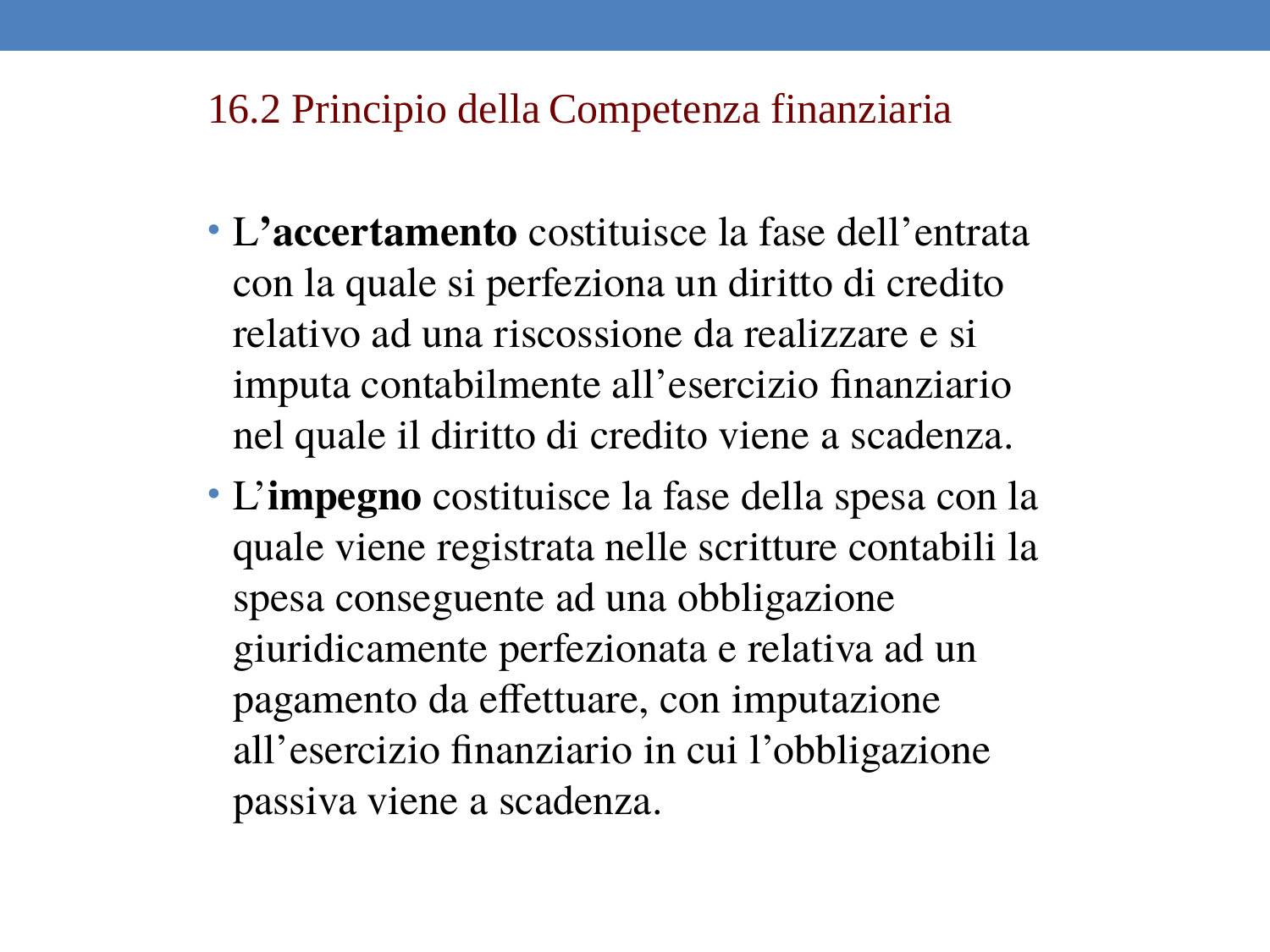

16.2 Principio della Competenza finanziaria

L’accertamento costituisce la fase dell’entrata con la quale si perfeziona un diritto di credito relativo ad una riscossione da realizzare e si imputa contabilmente all’esercizio finanziario nel quale il diritto di credito viene a scadenza.
L’impegno costituisce la fase della spesa con la quale viene registrata nelle scritture contabili la spesa conseguente ad una obbligazione giuridicamente perfezionata e relativa ad un pagamento da effettuare, con imputazione all’esercizio finanziario in cui l’obbligazione passiva viene a scadenza.